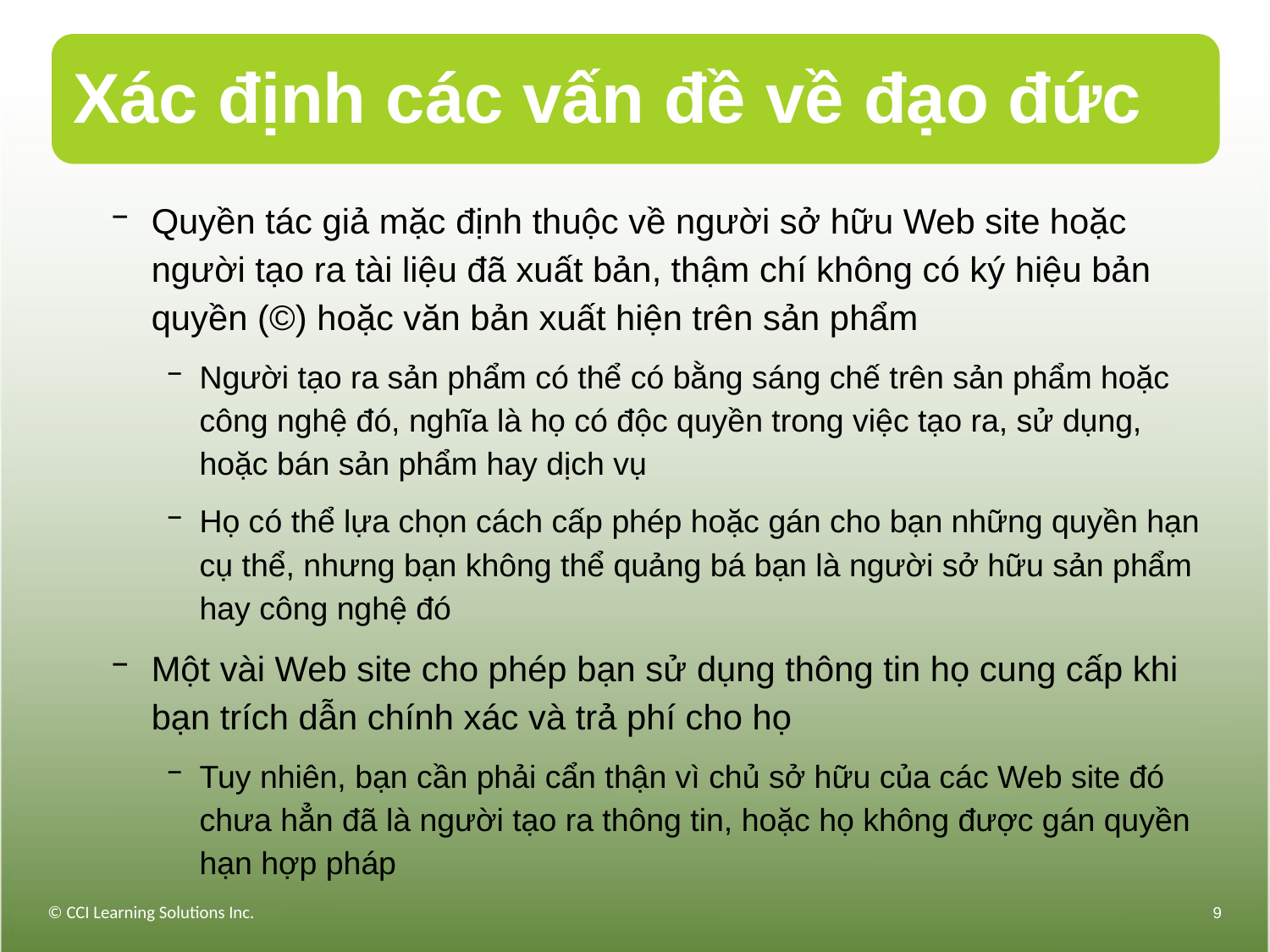

# Xác định các vấn đề về đạo đức
Quyền tác giả mặc định thuộc về người sở hữu Web site hoặc người tạo ra tài liệu đã xuất bản, thậm chí không có ký hiệu bản quyền (©) hoặc văn bản xuất hiện trên sản phẩm
Người tạo ra sản phẩm có thể có bằng sáng chế trên sản phẩm hoặc công nghệ đó, nghĩa là họ có độc quyền trong việc tạo ra, sử dụng, hoặc bán sản phẩm hay dịch vụ
Họ có thể lựa chọn cách cấp phép hoặc gán cho bạn những quyền hạn cụ thể, nhưng bạn không thể quảng bá bạn là người sở hữu sản phẩm hay công nghệ đó
Một vài Web site cho phép bạn sử dụng thông tin họ cung cấp khi bạn trích dẫn chính xác và trả phí cho họ
Tuy nhiên, bạn cần phải cẩn thận vì chủ sở hữu của các Web site đó chưa hẳn đã là người tạo ra thông tin, hoặc họ không được gán quyền hạn hợp pháp
© CCI Learning Solutions Inc.
9